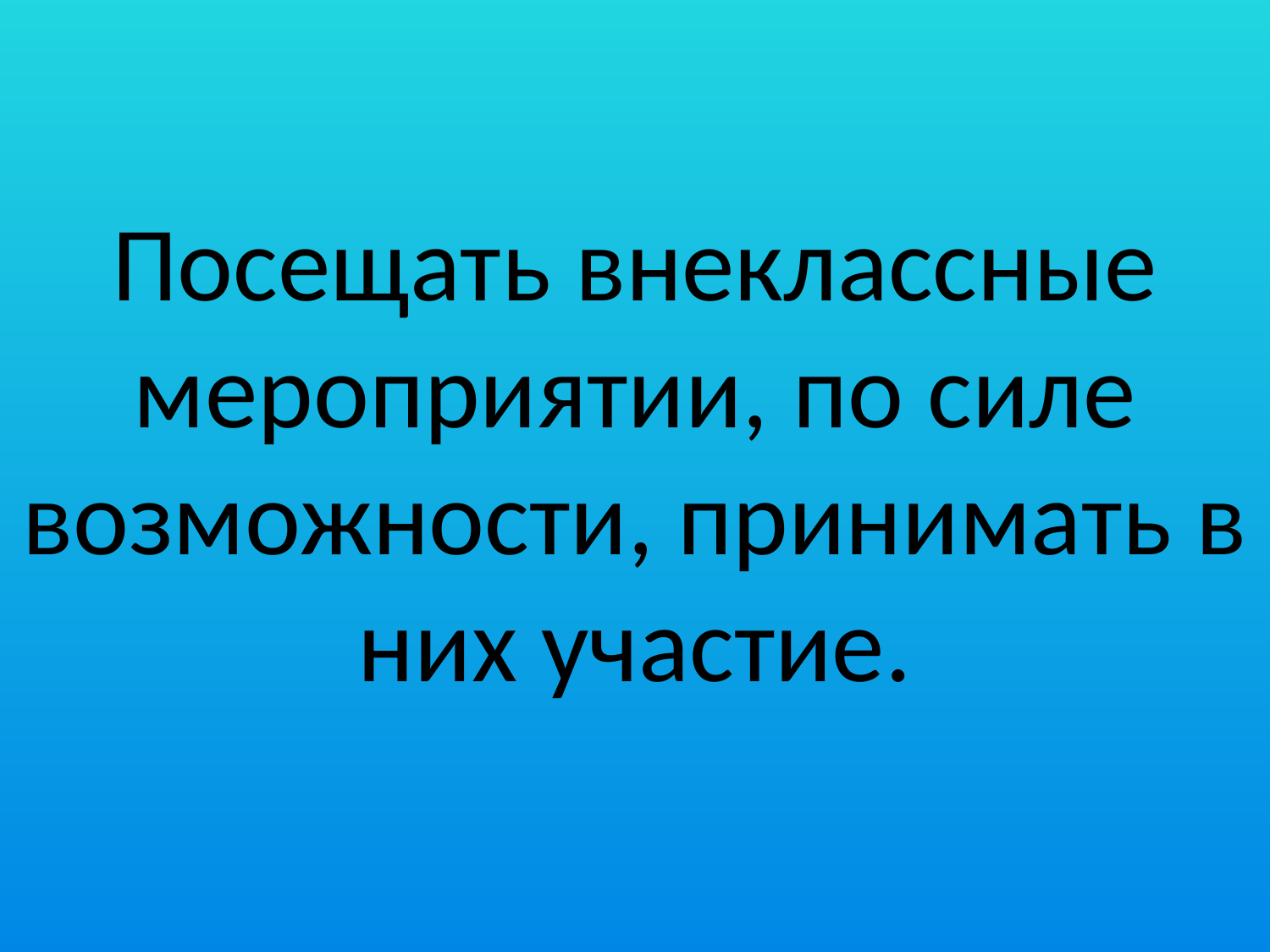

Посещать внеклассные мероприятии, по силе возможности, принимать в них участие.